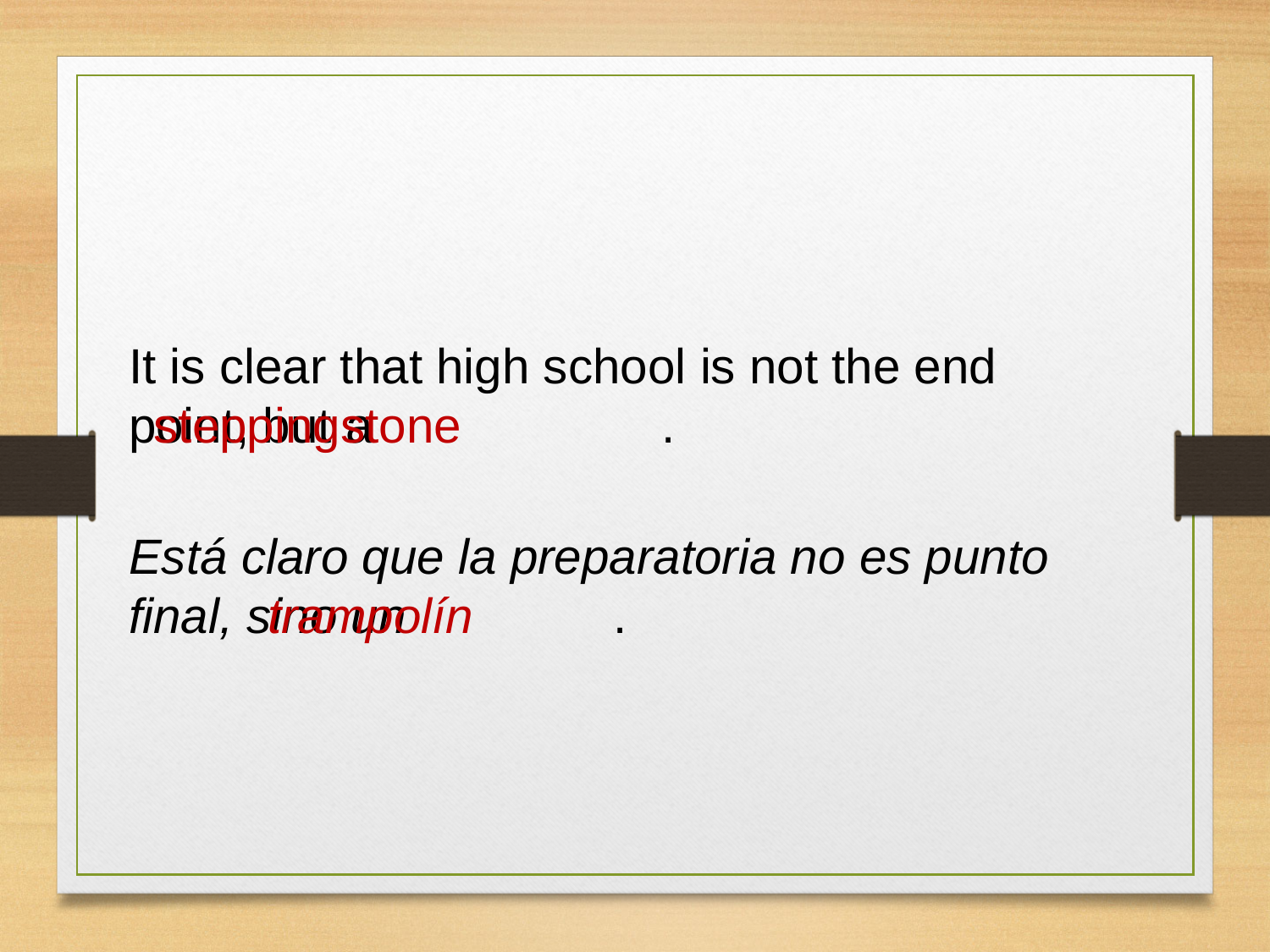

It is clear that high school is not the end point, but a                     .
steppingstone
Está claro que la preparatoria no es punto final, sino un               .
trampolín